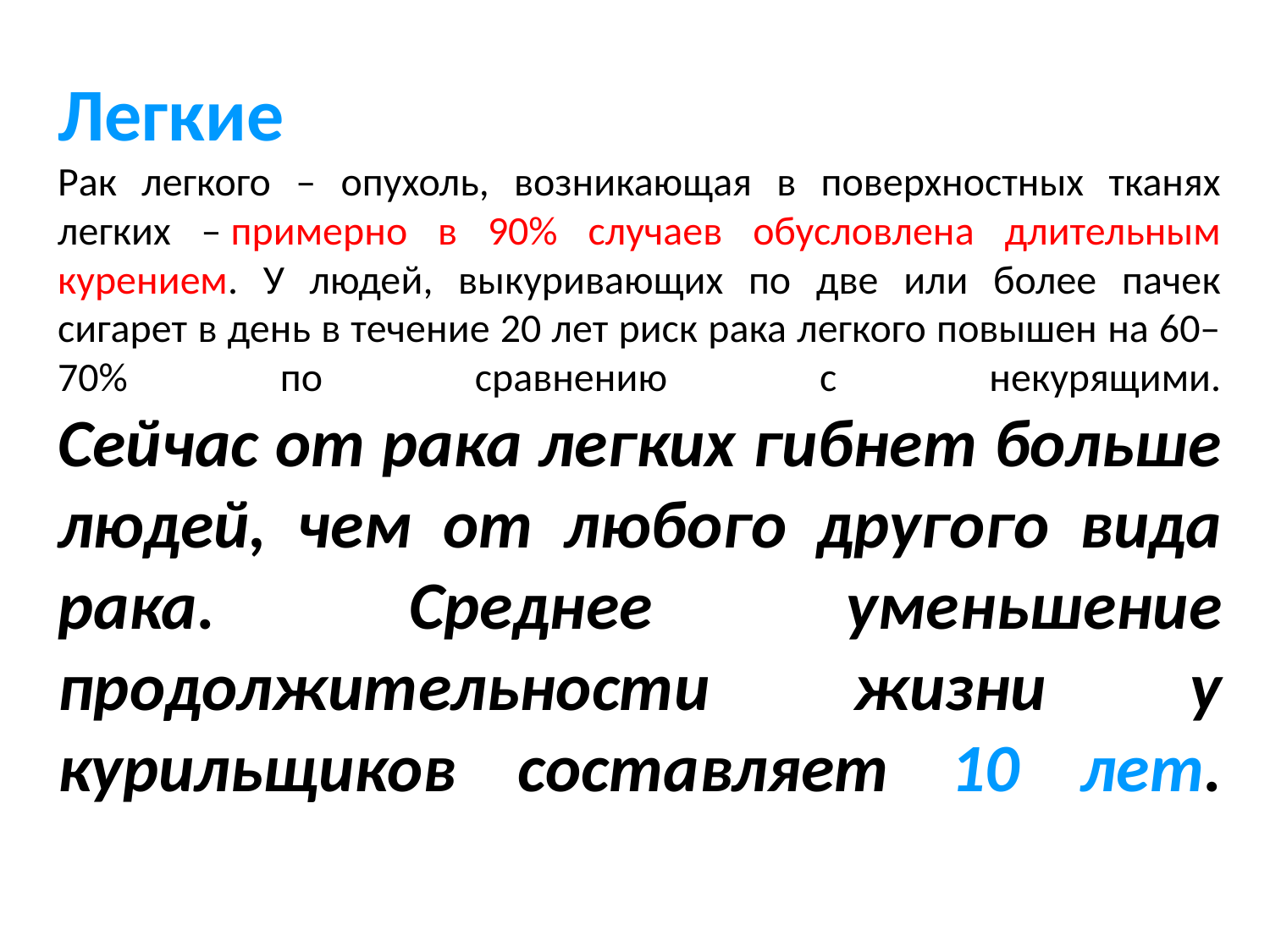

# Легкие Рак легкого – опухоль, возникающая в поверхностных тканях легких – примерно в 90% случаев обусловлена длительным курением. У людей, выкуривающих по две или более пачек сигарет в день в течение 20 лет риск рака легкого повышен на 60–70% по сравнению с некурящими. Сейчас от рака легких гибнет больше людей, чем от любого другого вида рака. Среднее уменьшение продолжительности жизни у курильщиков составляет 10 лет.